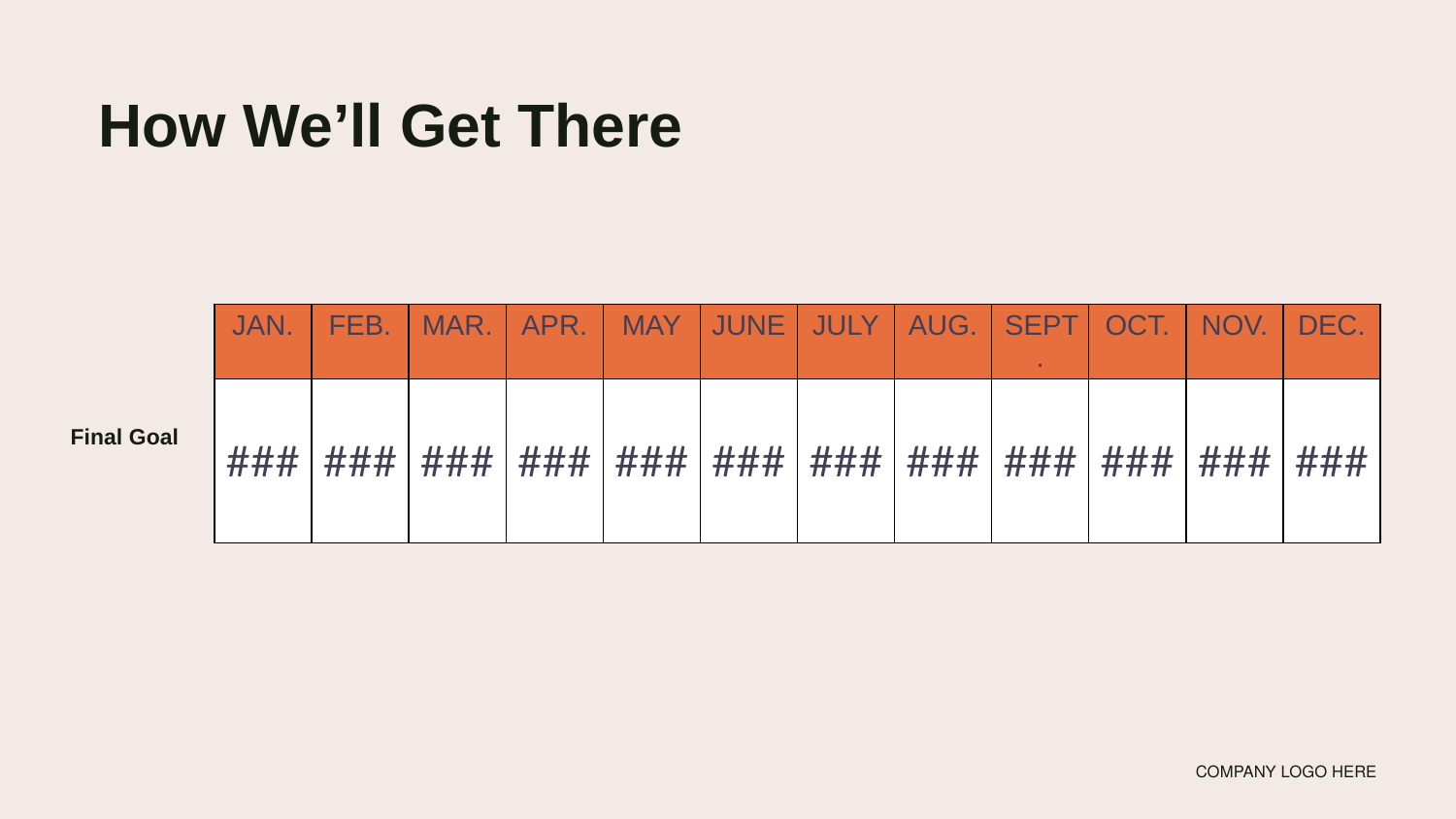

How We’ll Get There
| JAN. | FEB. | MAR. | APR. | MAY | JUNE | JULY | AUG. | SEPT. | OCT. | NOV. | DEC. |
| --- | --- | --- | --- | --- | --- | --- | --- | --- | --- | --- | --- |
| ### | ### | ### | ### | ### | ### | ### | ### | ### | ### | ### | ### |
Final Goal
COMPANY LOGO HERE